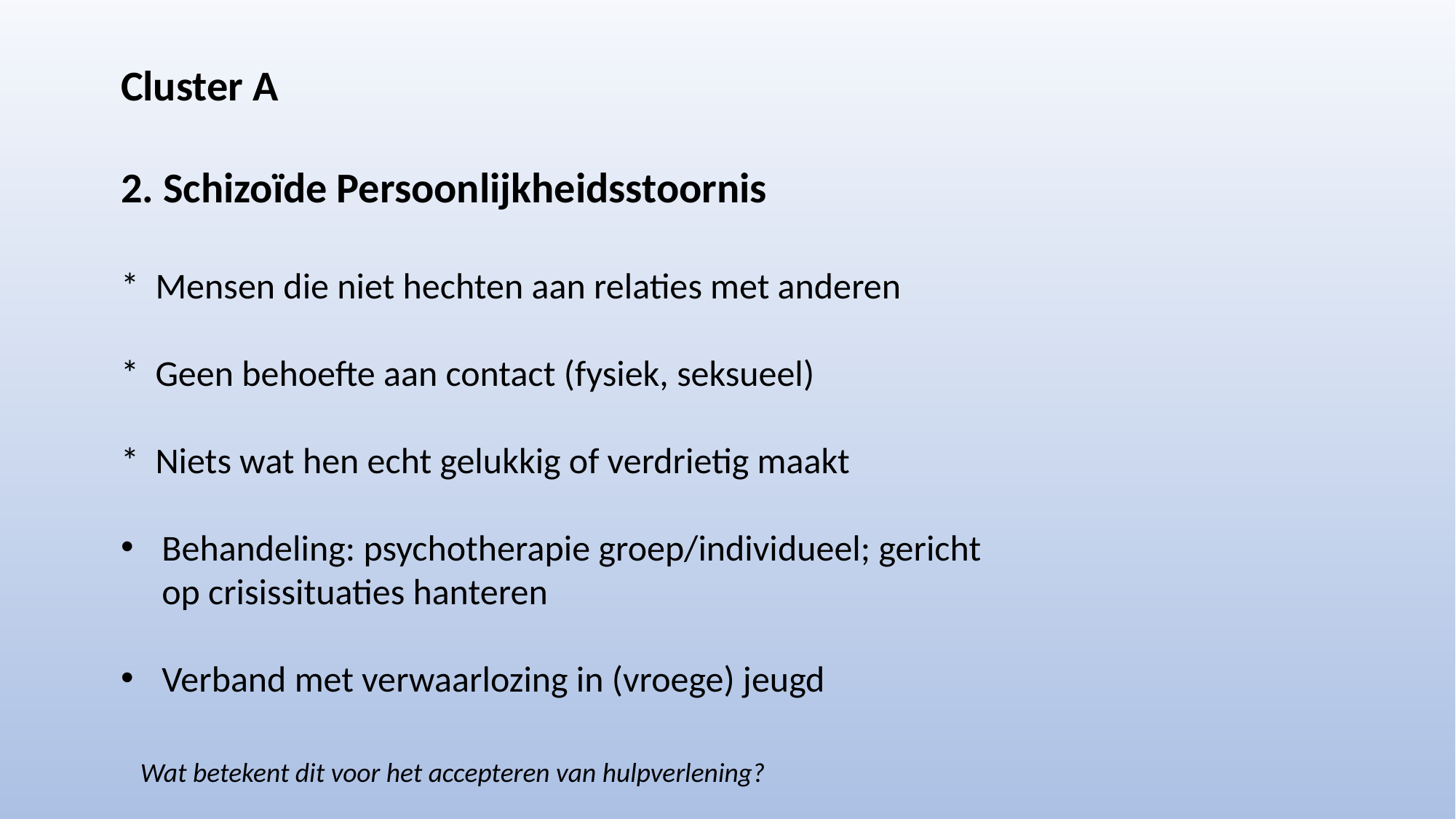

Cluster A

2. Schizoïde Persoonlijkheidsstoornis

*  Mensen die niet hechten aan relaties met anderen

*  Geen behoefte aan contact (fysiek, seksueel)

*  Niets wat hen echt gelukkig of verdrietig maakt

Behandeling: psychotherapie groep/individueel; gericht op crisissituaties hanteren

Verband met verwaarlozing in (vroege) jeugd
Wat betekent dit voor het accepteren van hulpverlening?